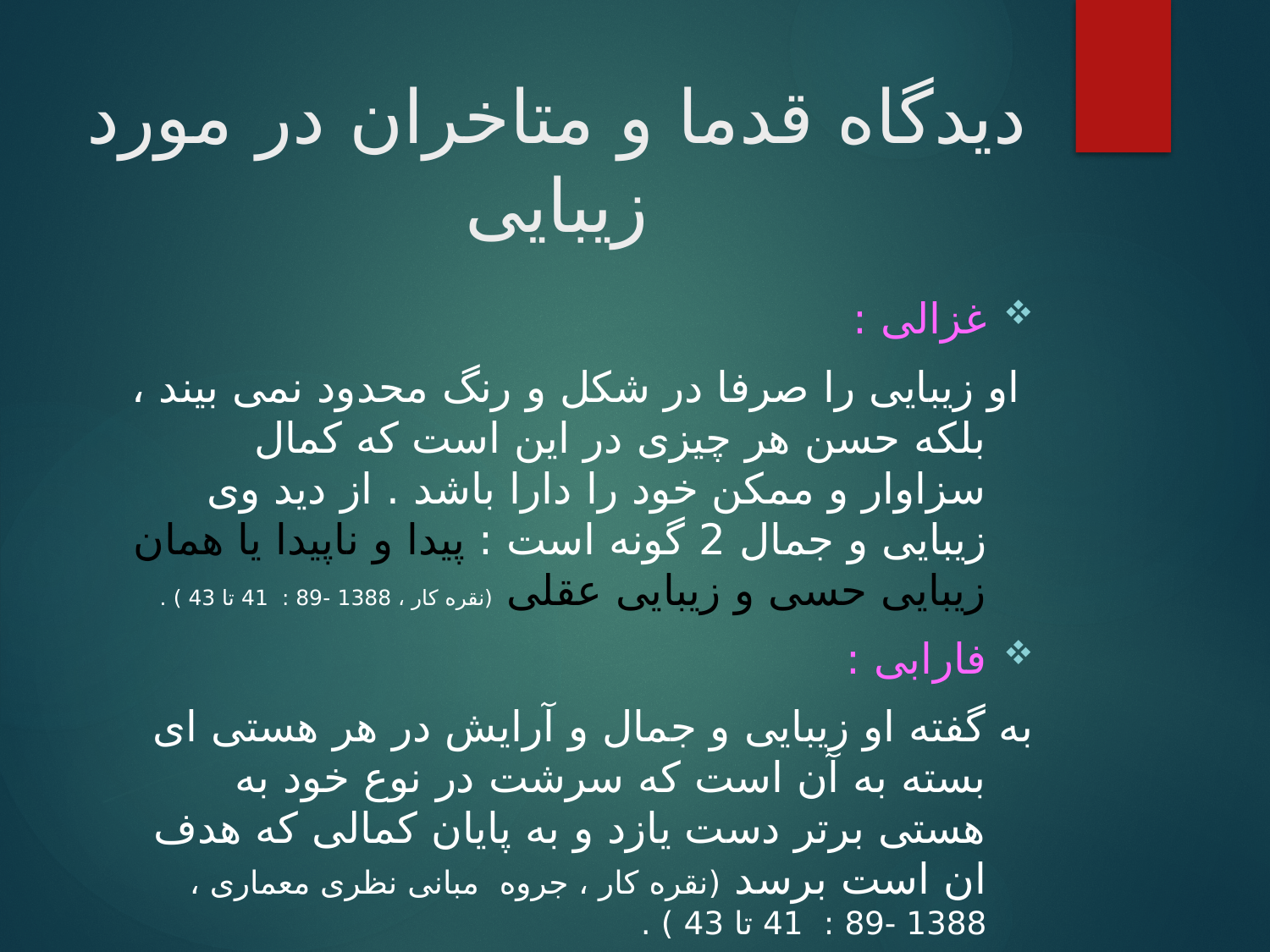

# دیدگاه قدما و متاخران در مورد زیبایی
غزالی :
 او زیبایی را صرفا در شکل و رنگ محدود نمی بیند ، بلکه حسن هر چیزی در این است که کمال سزاوار و ممکن خود را دارا باشد . از دید وی زیبایی و جمال 2 گونه است : پیدا و ناپیدا یا همان زیبایی حسی و زیبایی عقلی (نقره کار ، 1388 -89 :  41 تا 43 ) .
فارابی :
به گفته او زیبایی و جمال و آرایش در هر هستی ای بسته به آن است که سرشت در نوع خود به هستی برتر دست یازد و به پایان کمالی که هدف ان است برسد (نقره کار ، جروه  مبانی نظری معماری ، 1388 -89 :  41 تا 43 ) .